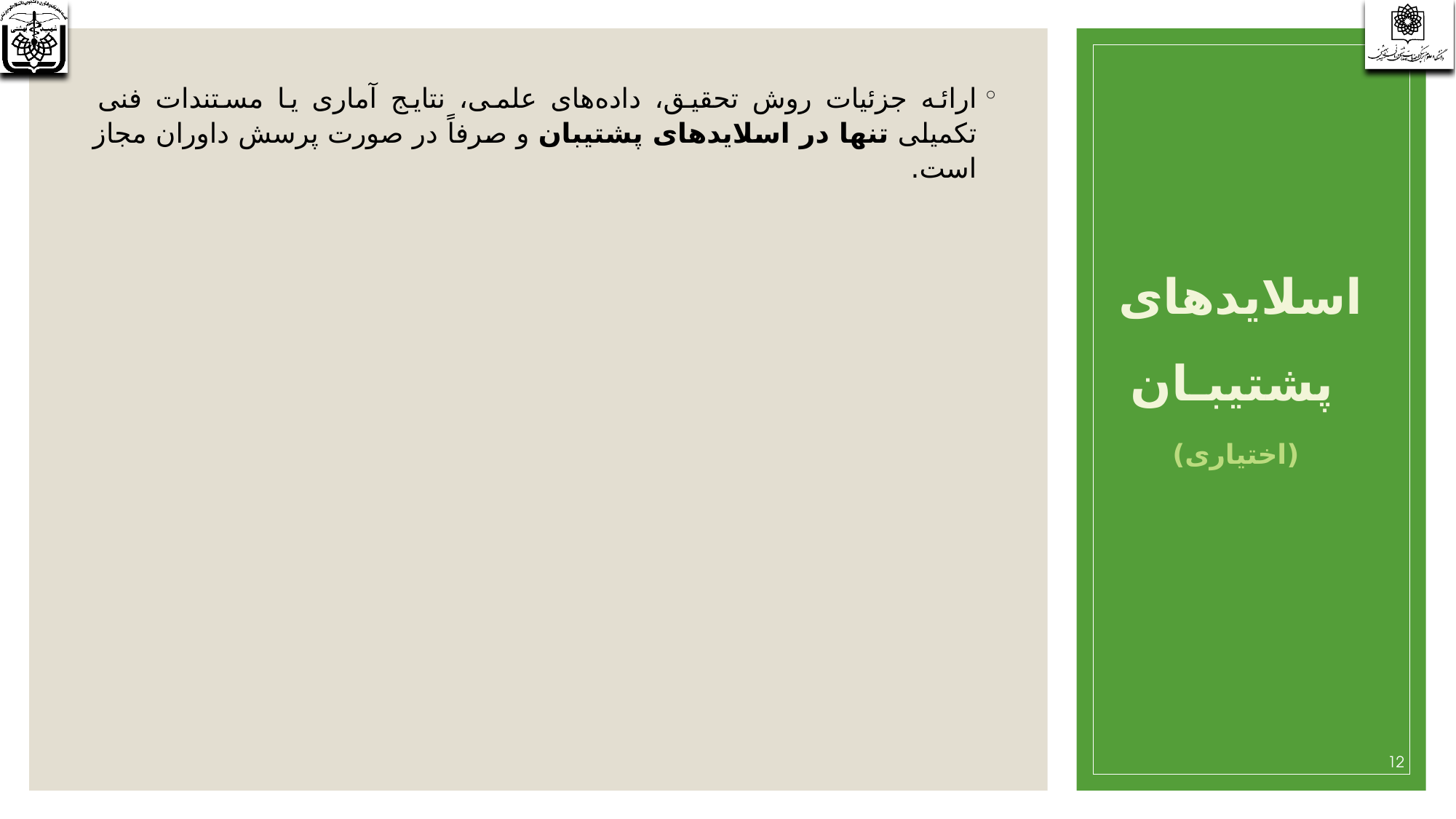

ارائه جزئیات روش تحقیق، داده‌های علمی، نتایج آماری یا مستندات فنی تکمیلی تنها در اسلایدهای پشتیبان و صرفاً در صورت پرسش داوران مجاز است.
اسلایدهای
 پشتیبـان
 (اختیاری)
12